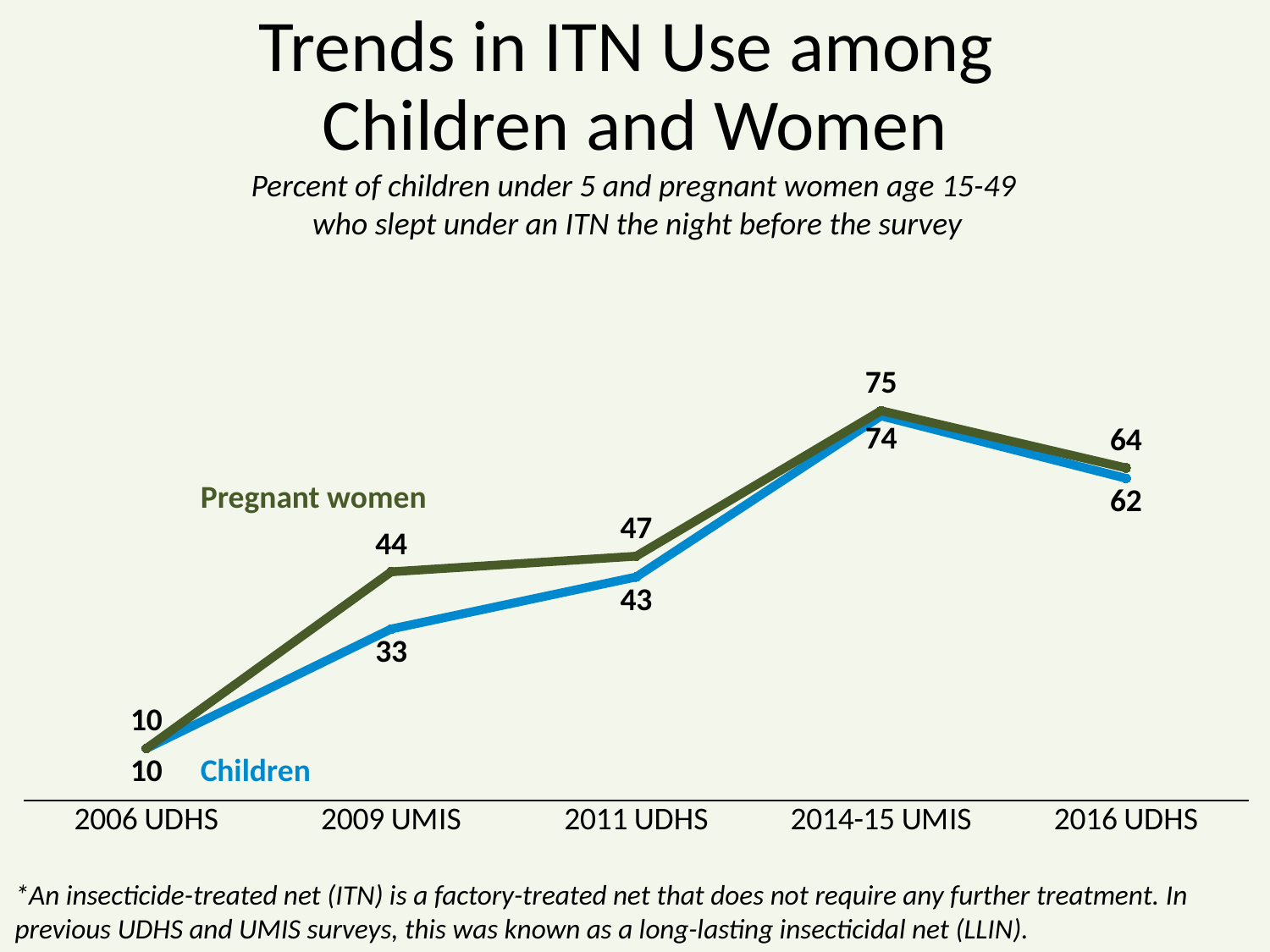

# Trends in ITN Use among Children and Women
Percent of children under 5 and pregnant women age 15-49
who slept under an ITN the night before the survey

### Chart

| Category | Children | Pregnant women |
|---|---|---|
| 2006 UDHS | 10.0 | 10.0 |
| 2009 UMIS | 33.0 | 44.0 |
| 2011 UDHS | 43.0 | 47.0 |
| 2014-15 UMIS | 74.0 | 75.0 |
| 2016 UDHS | 62.0 | 64.0 |
Pregnant women
Children
*An insecticide-treated net (ITN) is a factory-treated net that does not require any further treatment. In previous UDHS and UMIS surveys, this was known as a long-lasting insecticidal net (LLIN).